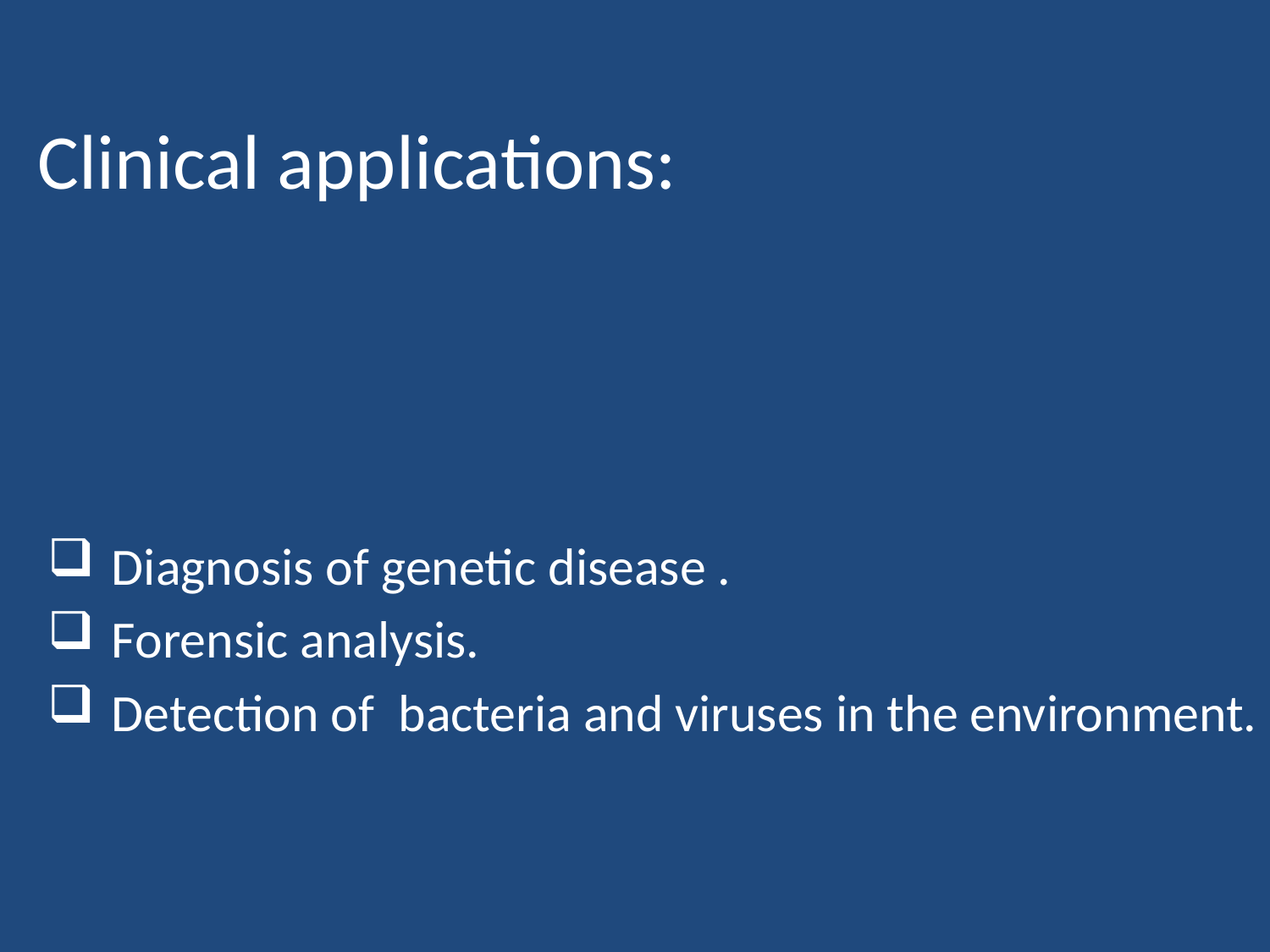

# Clinical applications:
Diagnosis of genetic disease .
Forensic analysis.
Detection of  bacteria and viruses in the environment.